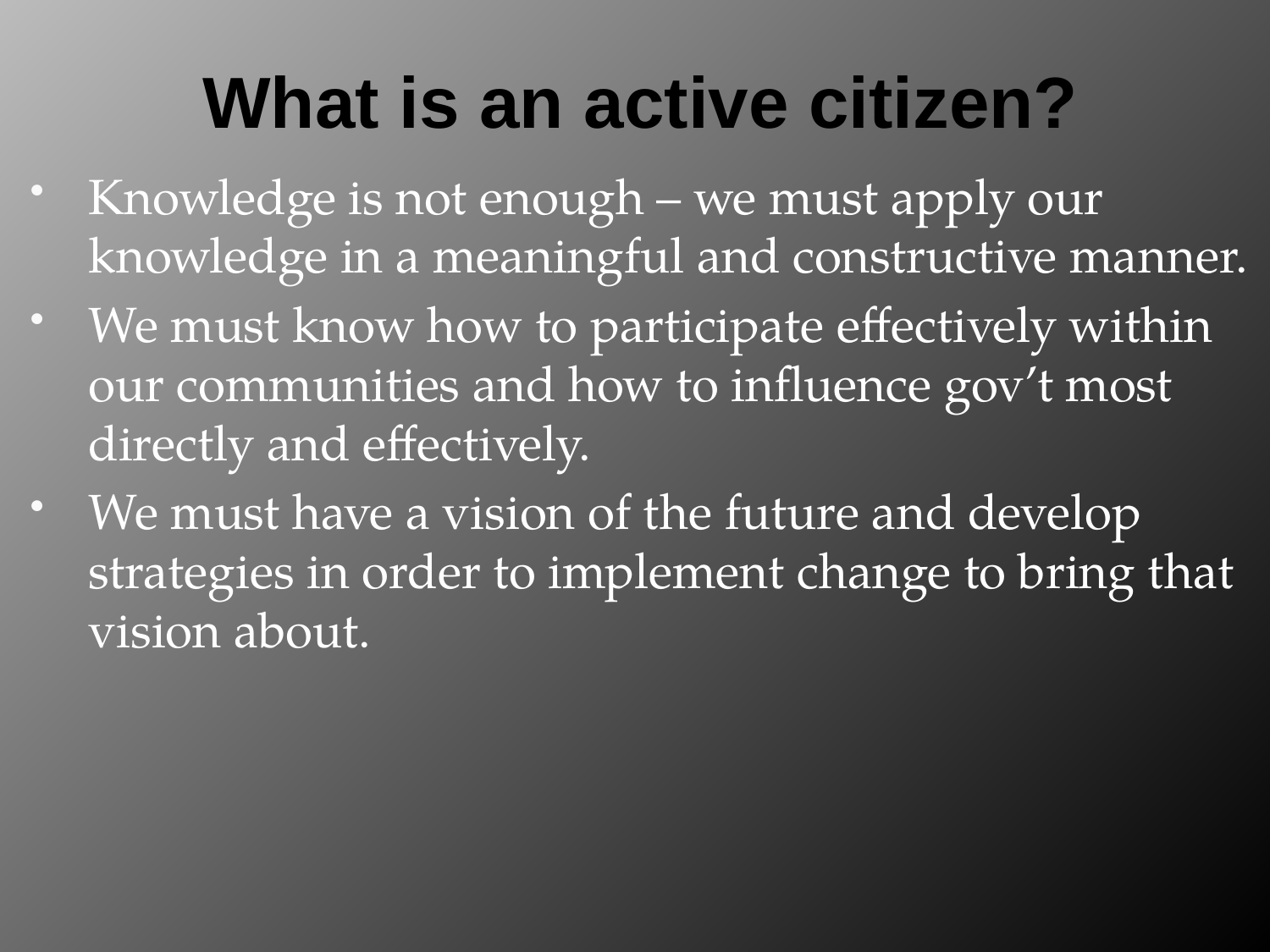

# What is an active citizen?
Knowledge is not enough – we must apply our knowledge in a meaningful and constructive manner.
We must know how to participate effectively within our communities and how to influence gov’t most directly and effectively.
We must have a vision of the future and develop strategies in order to implement change to bring that vision about.